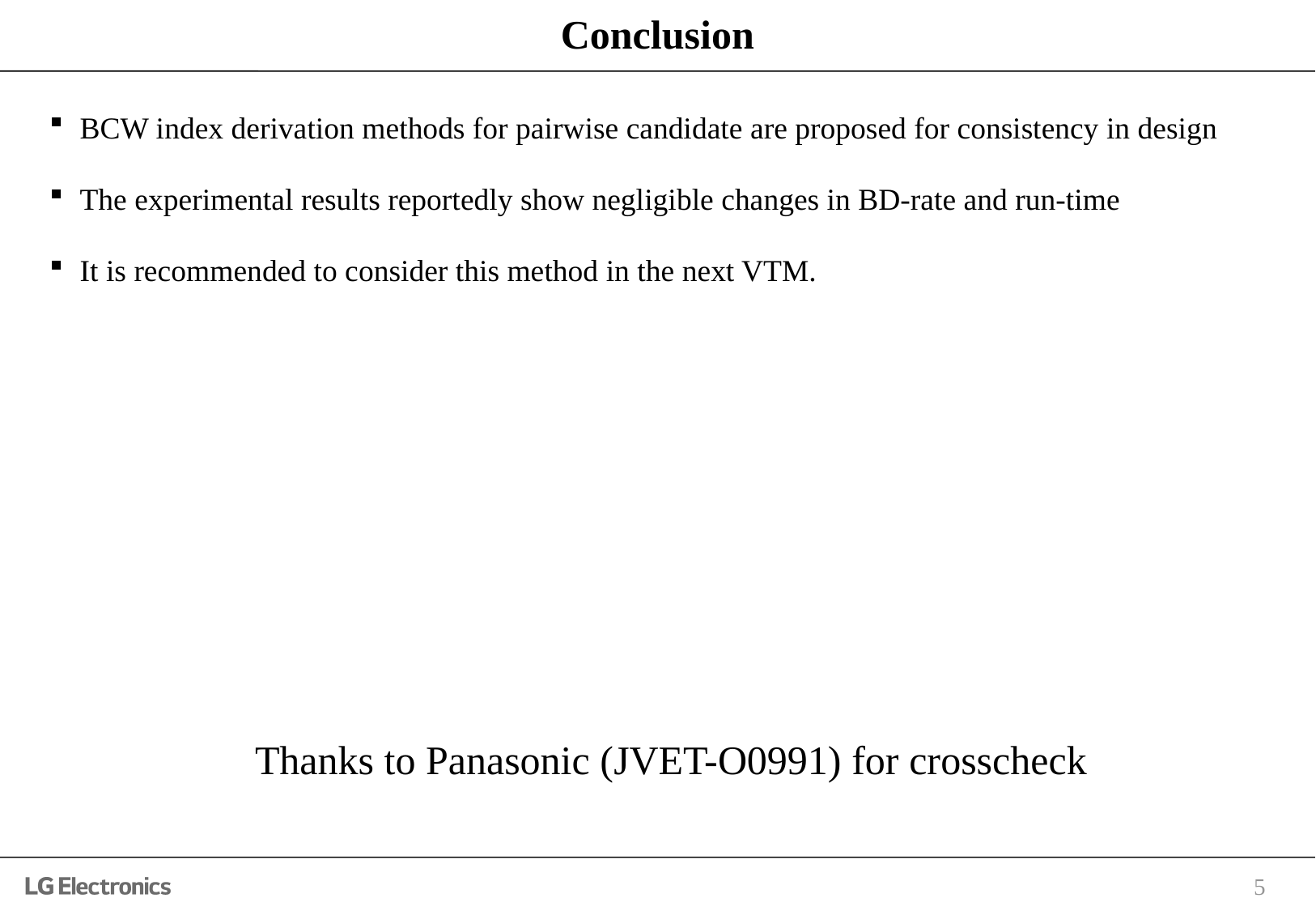

# Conclusion

BCW index derivation methods for pairwise candidate are proposed for consistency in design
The experimental results reportedly show negligible changes in BD-rate and run-time
It is recommended to consider this method in the next VTM.
Thanks to Panasonic (JVET-O0991) for crosscheck
5